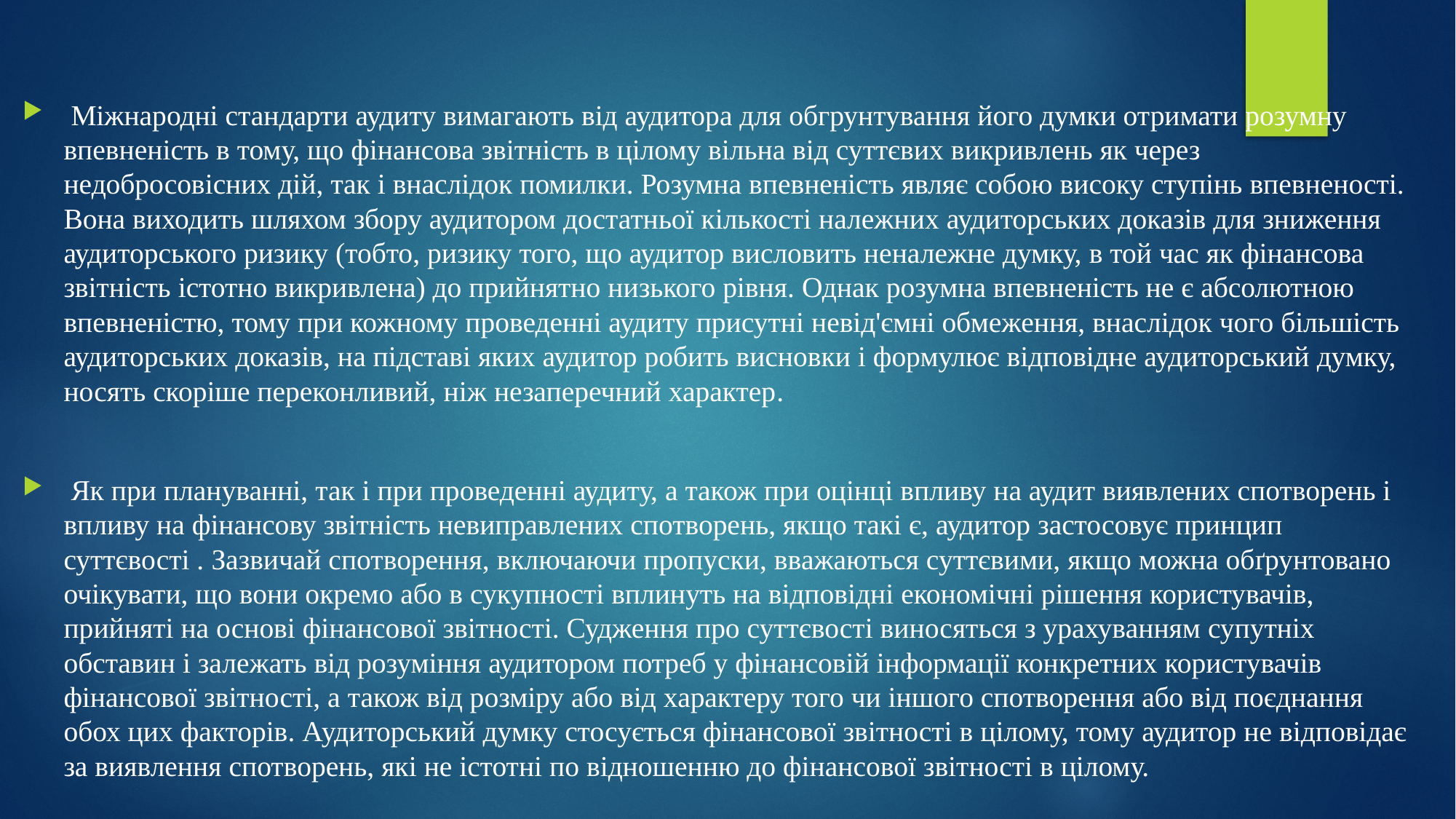

#

 Міжнародні стандарти аудиту вимагають від аудитора для обгрунтування його думки отримати розумну впевненість в тому, що фінансова звітність в цілому вільна від суттєвих викривлень як через недобросовісних дій, так і внаслідок помилки. Розумна впевненість являє собою високу ступінь впевненості. Вона виходить шляхом збору аудитором достатньої кількості належних аудиторських доказів для зниження аудиторського ризику (тобто, ризику того, що аудитор висловить неналежне думку, в той час як фінансова звітність істотно викривлена) до прийнятно низького рівня. Однак розумна впевненість не є абсолютною впевненістю, тому при кожному проведенні аудиту присутні невід'ємні обмеження, внаслідок чого більшість аудиторських доказів, на підставі яких аудитор робить висновки і формулює відповідне аудиторський думку, носять скоріше переконливий, ніж незаперечний характер.

 Як при плануванні, так і при проведенні аудиту, а також при оцінці впливу на аудит виявлених спотворень і впливу на фінансову звітність невиправлених спотворень, якщо такі є, аудитор застосовує принцип суттєвості . Зазвичай спотворення, включаючи пропуски, вважаються суттєвими, якщо можна обґрунтовано очікувати, що вони окремо або в сукупності вплинуть на відповідні економічні рішення користувачів, прийняті на основі фінансової звітності. Судження про суттєвості виносяться з урахуванням супутніх обставин і залежать від розуміння аудитором потреб у фінансовій інформації конкретних користувачів фінансової звітності, а також від розміру або від характеру того чи іншого спотворення або від поєднання обох цих факторів. Аудиторський думку стосується фінансової звітності в цілому, тому аудитор не відповідає за виявлення спотворень, які не істотні по відношенню до фінансової звітності в цілому.